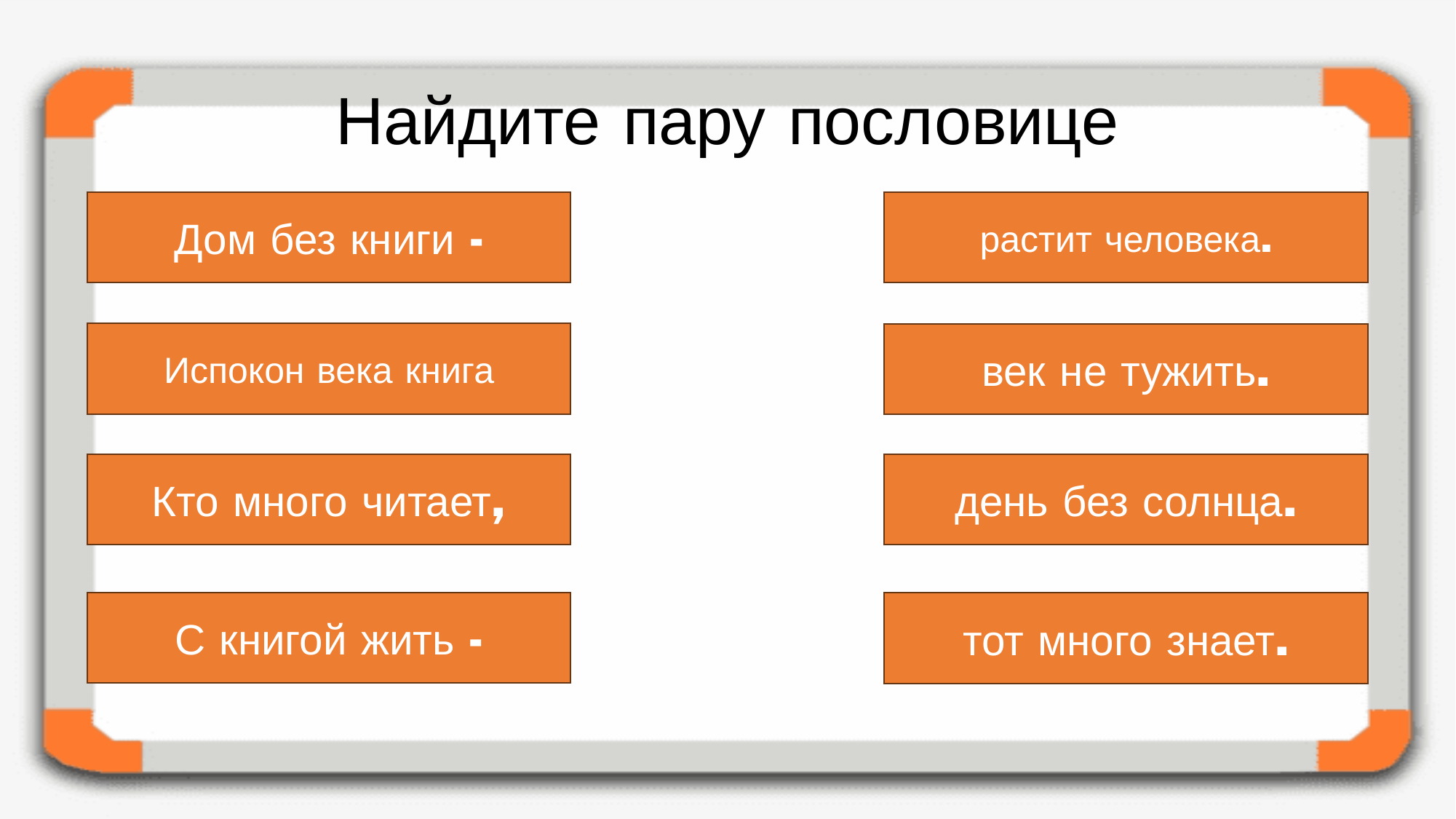

# Найдите пару пословице
Дом без книги -
растит человека.
Испокон века книга
век не тужить.
Кто много читает,
день без солнца.
С книгой жить -
тот много знает.